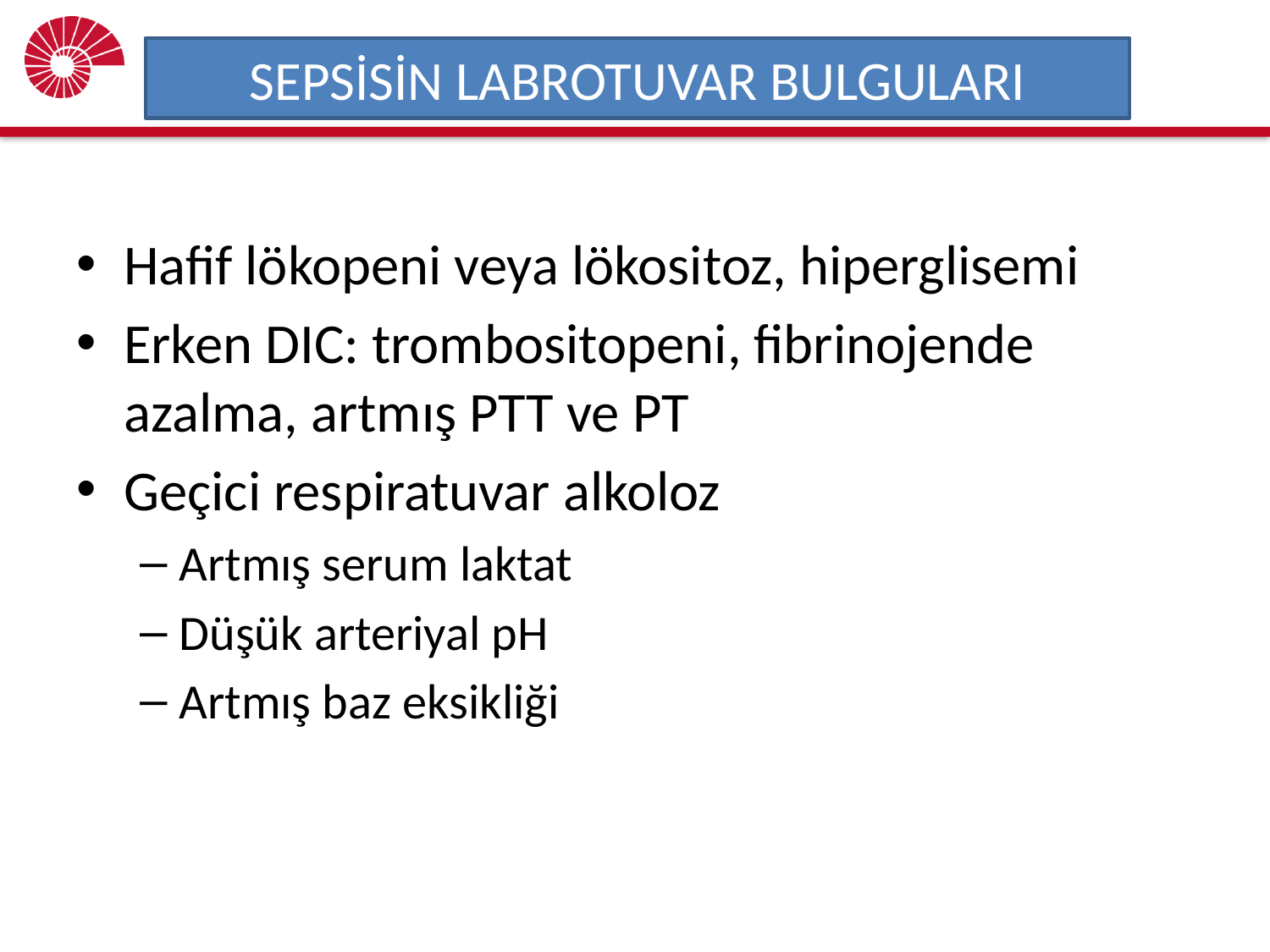

# SEPSİSİN LABROTUVAR BULGULARI
Hafif lökopeni veya lökositoz, hiperglisemi
Erken DIC: trombositopeni, fibrinojende azalma, artmış PTT ve PT
Geçici respiratuvar alkoloz
Artmış serum laktat
Düşük arteriyal pH
Artmış baz eksikliği